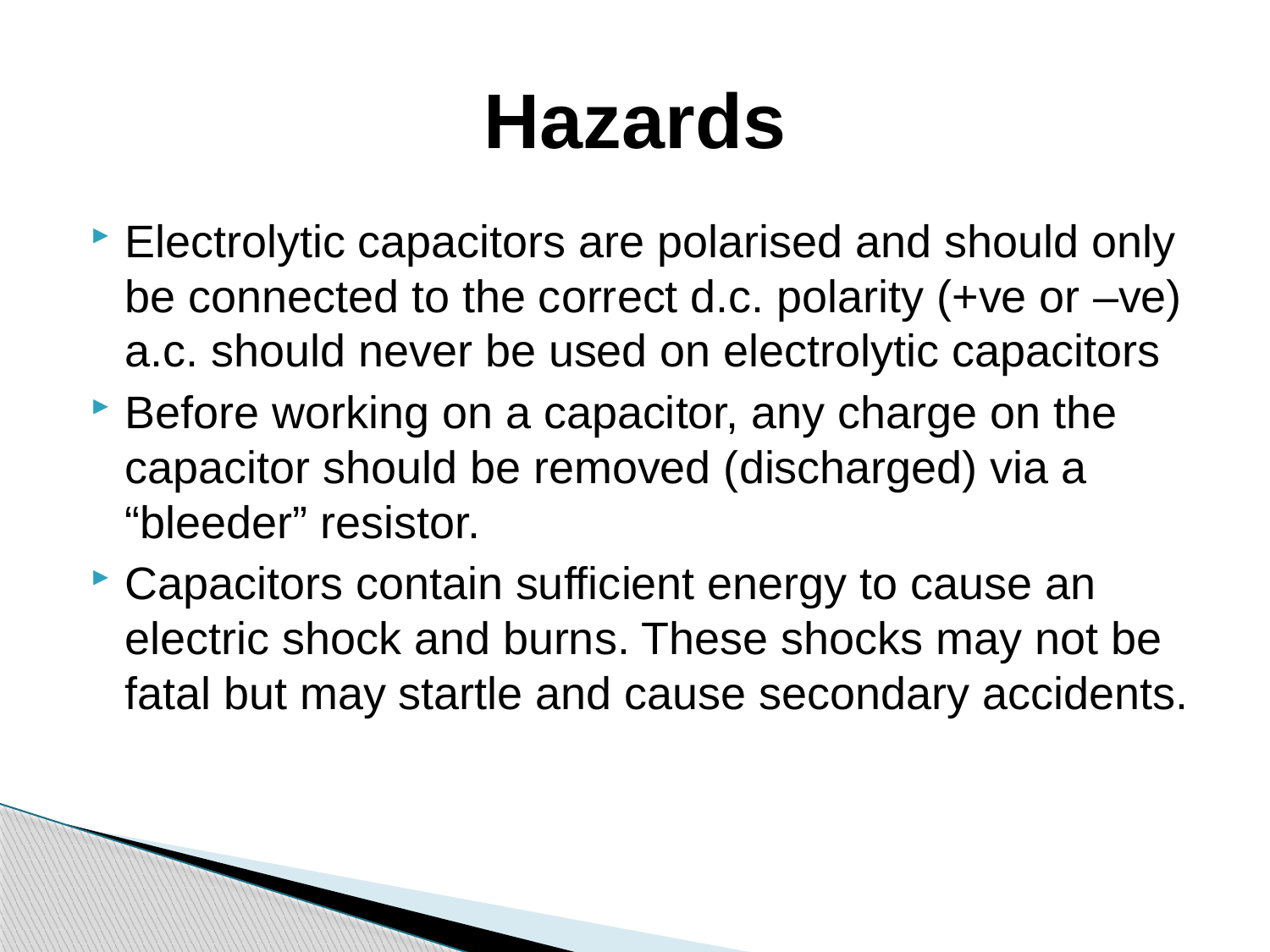

# Hazards
Electrolytic capacitors are polarised and should only be connected to the correct d.c. polarity (+ve or –ve) a.c. should never be used on electrolytic capacitors
Before working on a capacitor, any charge on the capacitor should be removed (discharged) via a “bleeder” resistor.
Capacitors contain sufficient energy to cause an electric shock and burns. These shocks may not be fatal but may startle and cause secondary accidents.